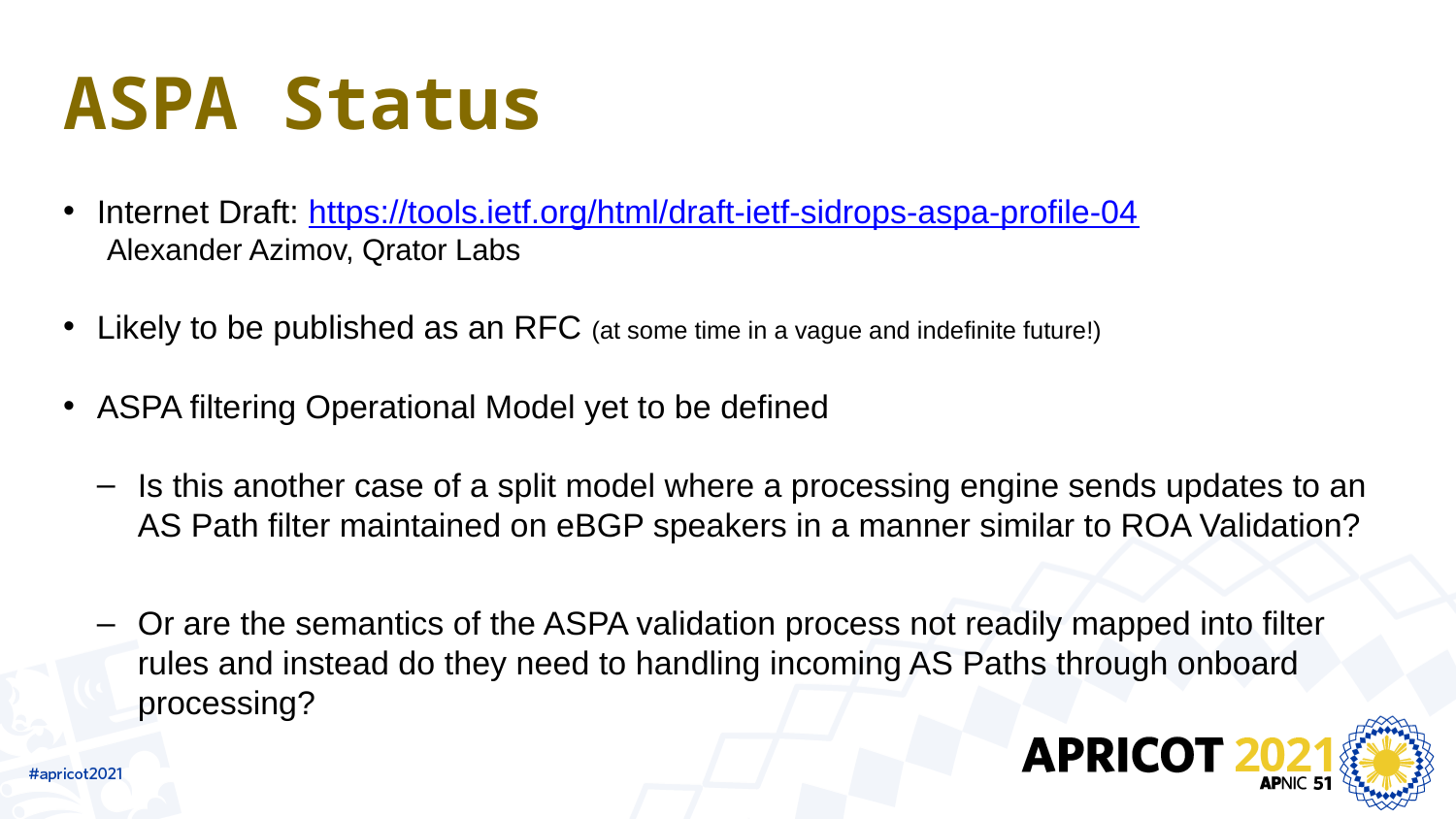

# ASPA Status
Internet Draft: https://tools.ietf.org/html/draft-ietf-sidrops-aspa-profile-04
Alexander Azimov, Qrator Labs

Likely to be published as an RFC (at some time in a vague and indefinite future!)

ASPA filtering Operational Model yet to be defined

Is this another case of a split model where a processing engine sends updates to an AS Path filter maintained on eBGP speakers in a manner similar to ROA Validation?

Or are the semantics of the ASPA validation process not readily mapped into filter rules and instead do they need to handling incoming AS Paths through onboard processing?